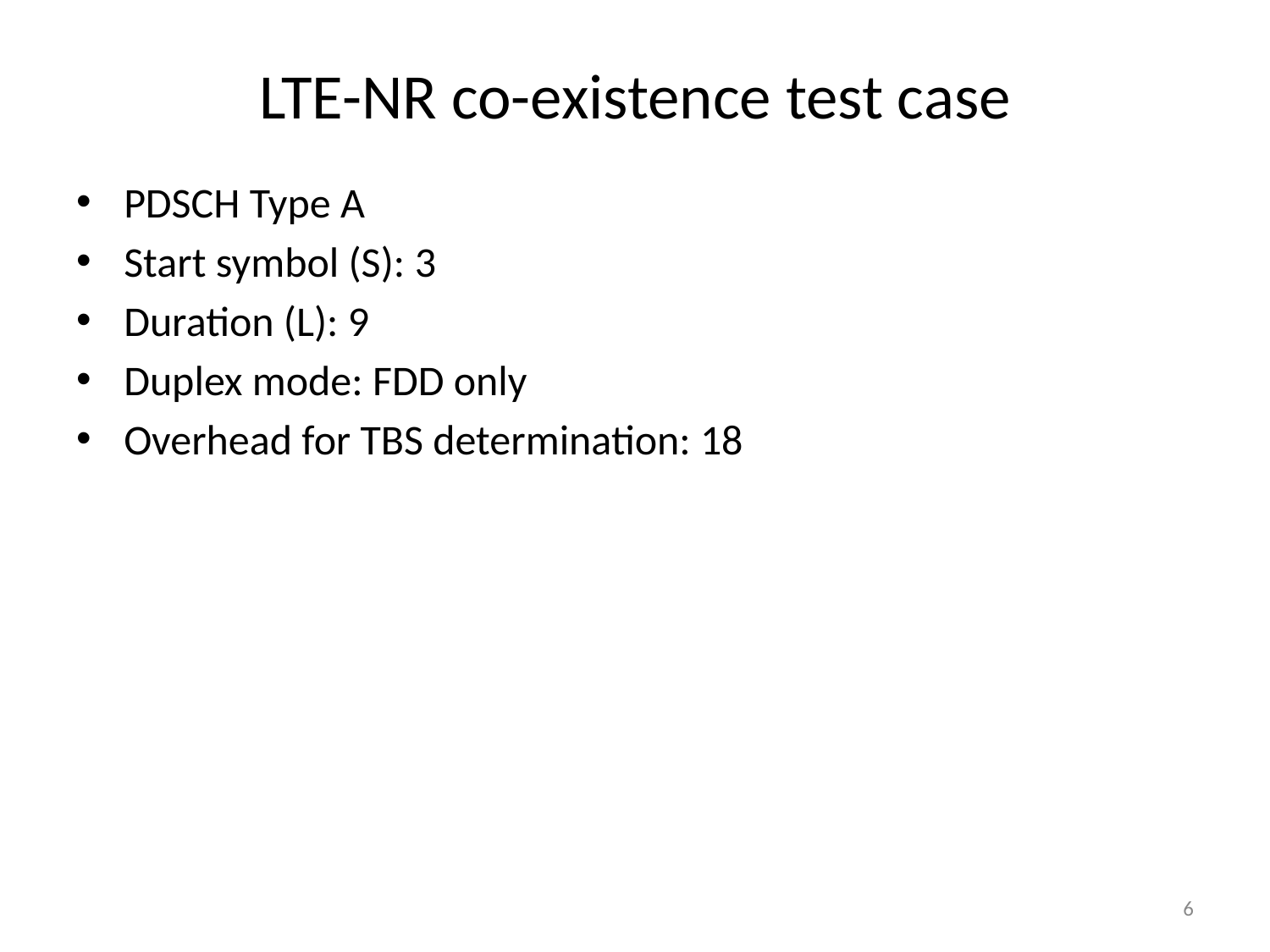

# LTE-NR co-existence test case
PDSCH Type A
Start symbol (S): 3
Duration (L): 9
Duplex mode: FDD only
Overhead for TBS determination: 18

6